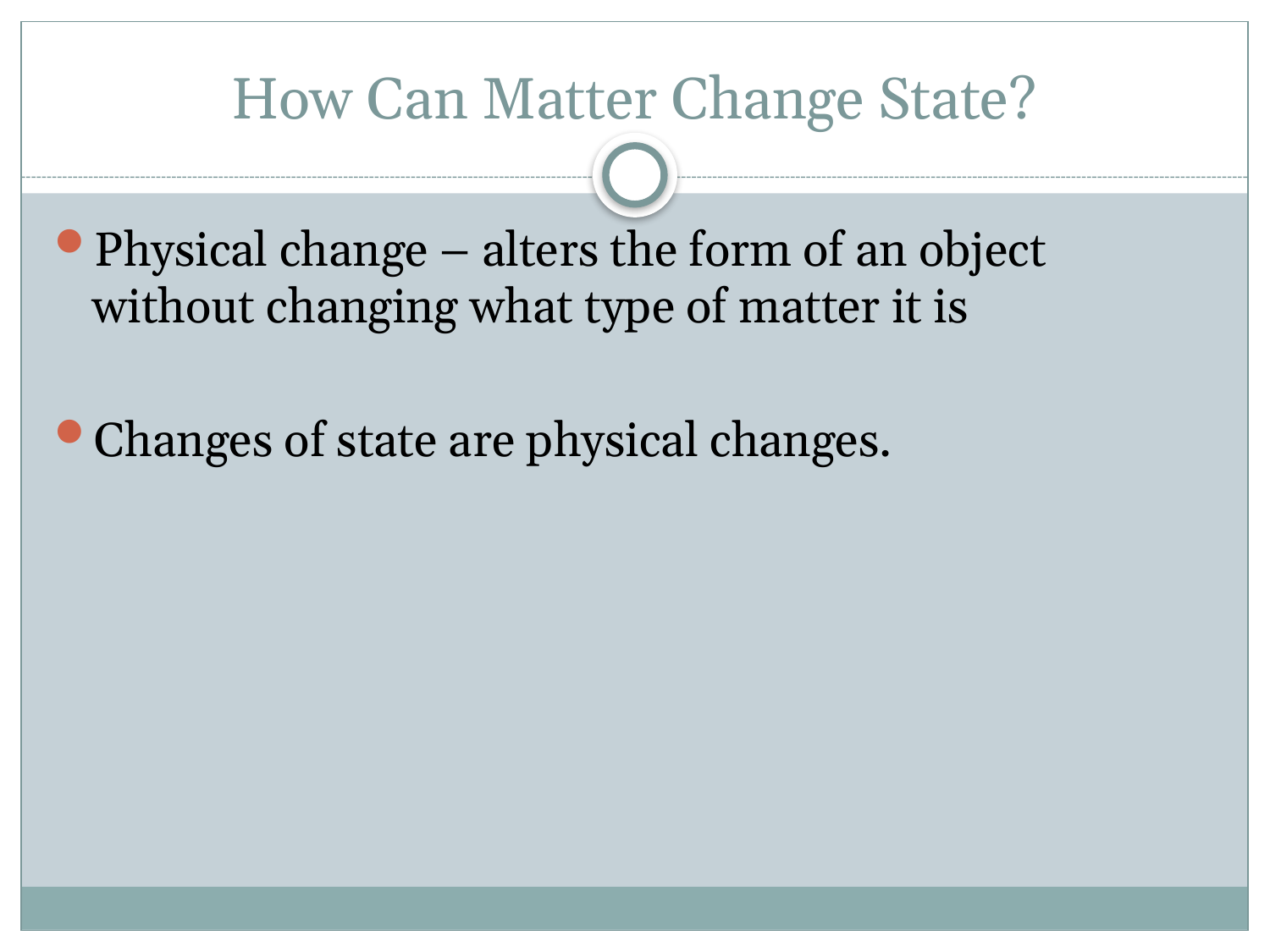

# How Can Matter Change State?
Physical change – alters the form of an object without changing what type of matter it is

Changes of state are physical changes.